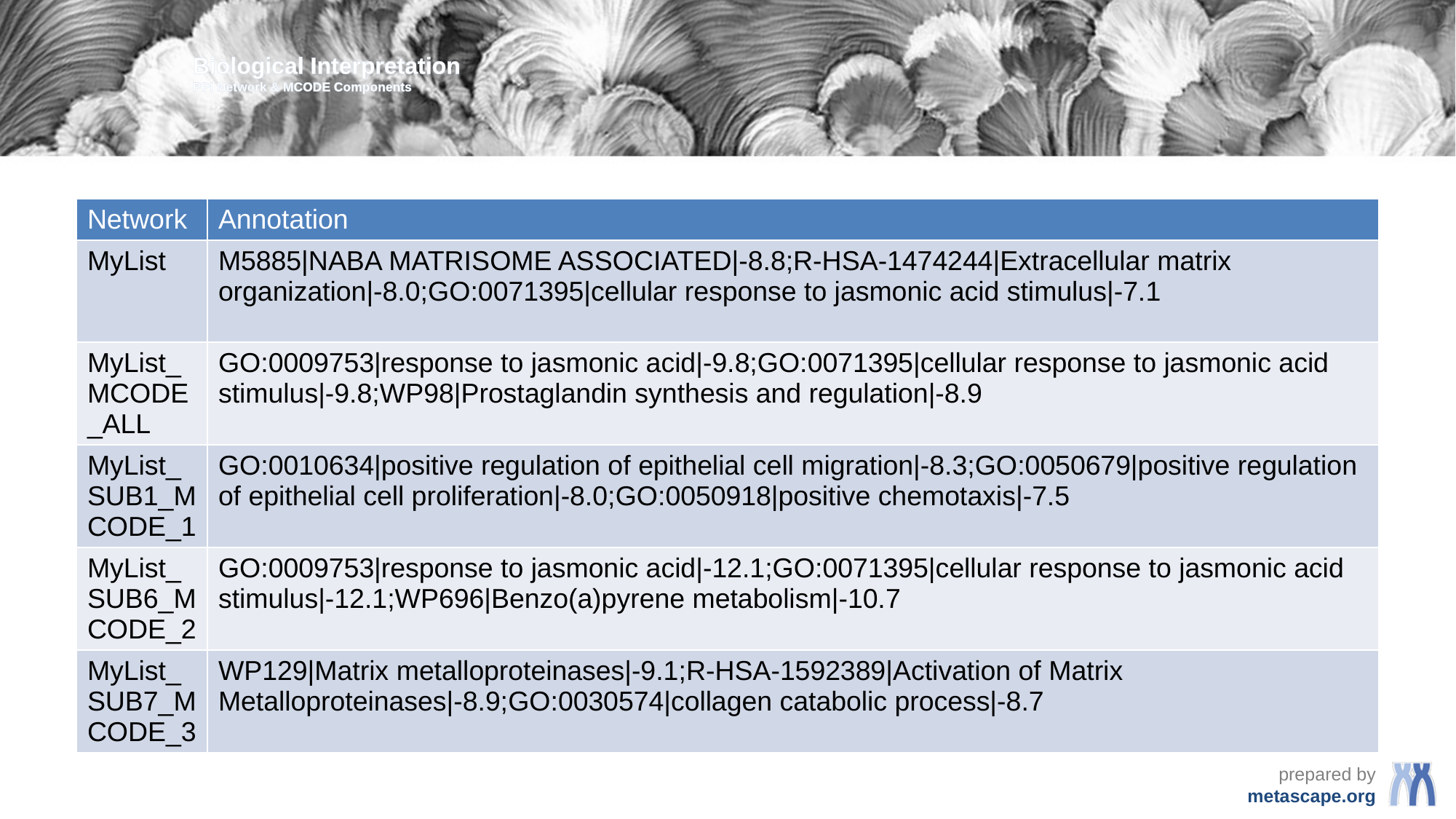

Biological Interpretation
PPI Network & MCODE Components
| Network | Annotation |
| --- | --- |
| MyList | M5885|NABA MATRISOME ASSOCIATED|-8.8;R-HSA-1474244|Extracellular matrix organization|-8.0;GO:0071395|cellular response to jasmonic acid stimulus|-7.1 |
| MyList\_MCODE\_ALL | GO:0009753|response to jasmonic acid|-9.8;GO:0071395|cellular response to jasmonic acid stimulus|-9.8;WP98|Prostaglandin synthesis and regulation|-8.9 |
| MyList\_SUB1\_MCODE\_1 | GO:0010634|positive regulation of epithelial cell migration|-8.3;GO:0050679|positive regulation of epithelial cell proliferation|-8.0;GO:0050918|positive chemotaxis|-7.5 |
| MyList\_SUB6\_MCODE\_2 | GO:0009753|response to jasmonic acid|-12.1;GO:0071395|cellular response to jasmonic acid stimulus|-12.1;WP696|Benzo(a)pyrene metabolism|-10.7 |
| MyList\_SUB7\_MCODE\_3 | WP129|Matrix metalloproteinases|-9.1;R-HSA-1592389|Activation of Matrix Metalloproteinases|-8.9;GO:0030574|collagen catabolic process|-8.7 |